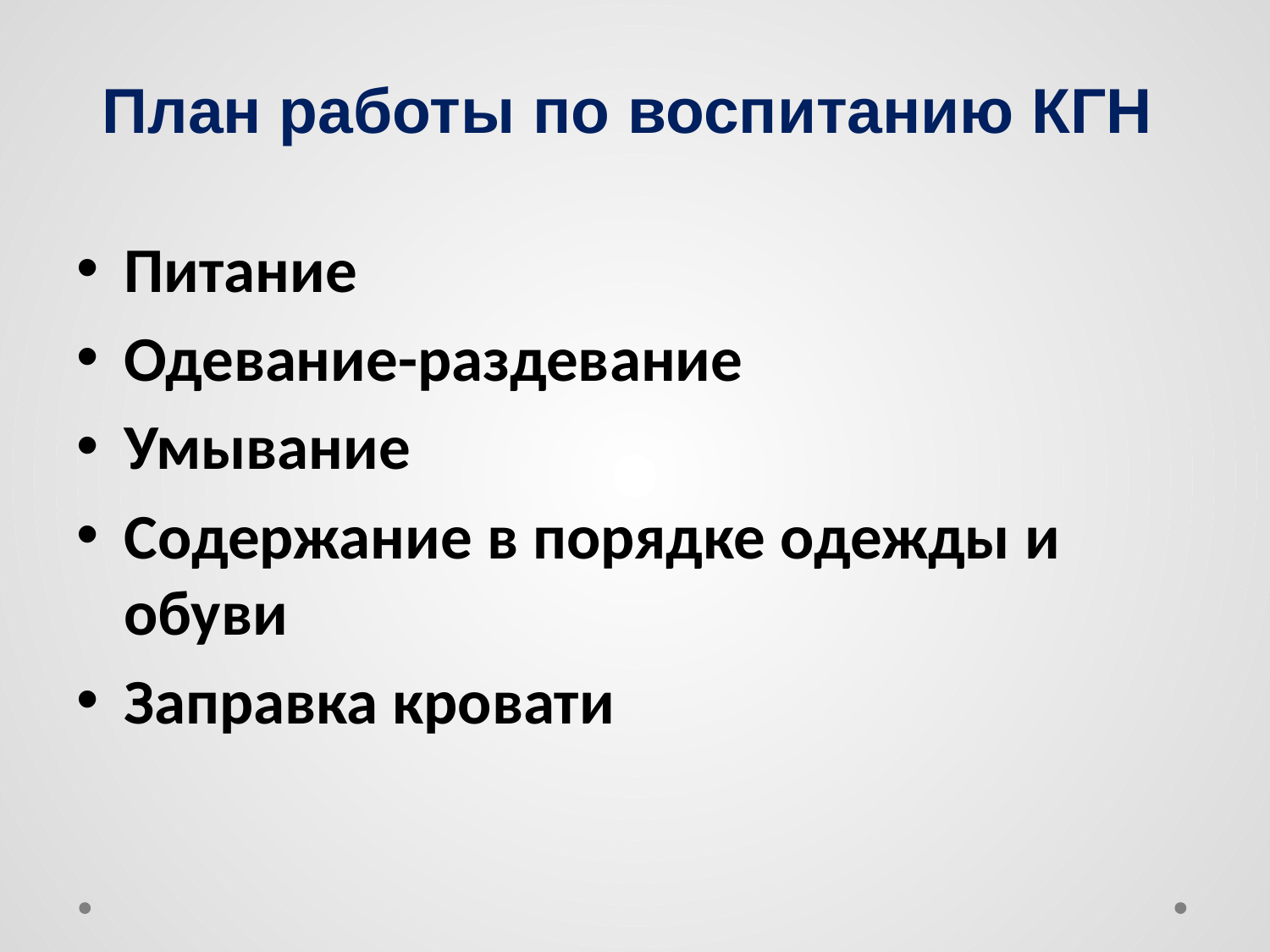

# План работы по воспитанию КГН
Питание
Одевание-раздевание
Умывание
Содержание в порядке одежды и обуви
Заправка кровати